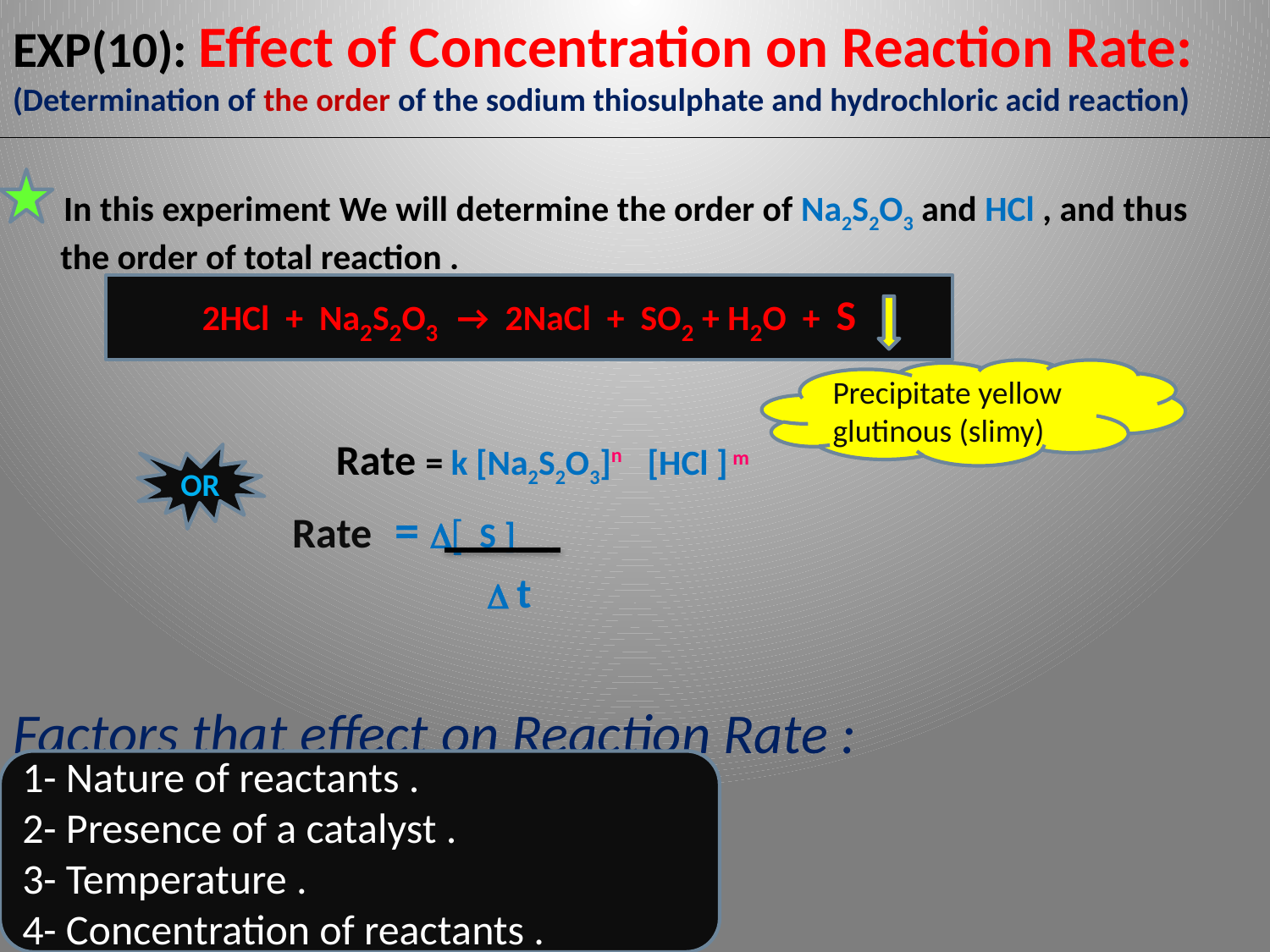

# EXP(10): Effect of Concentration on Reaction Rate: (Determination of the order of the sodium thiosulphate and hydrochloric acid reaction)
    In this experiment We will determine the order of Na2S2O3 and HCl , and thus the order of total reaction .

                                        Rate = k [Na2S2O3]n    [HCl ] m
                                                            Rate  = Δ[ S ]
                                                           Δ t

Factors that effect on Reaction Rate :

2HCl  +  Na2S2O3   →  2NaCl  +  SO2 + H2O  +  S

Precipitate yellow glutinous (slimy)
OR
1- Nature of reactants .
2- Presence of a catalyst .
3- Temperature .
4- Concentration of reactants .